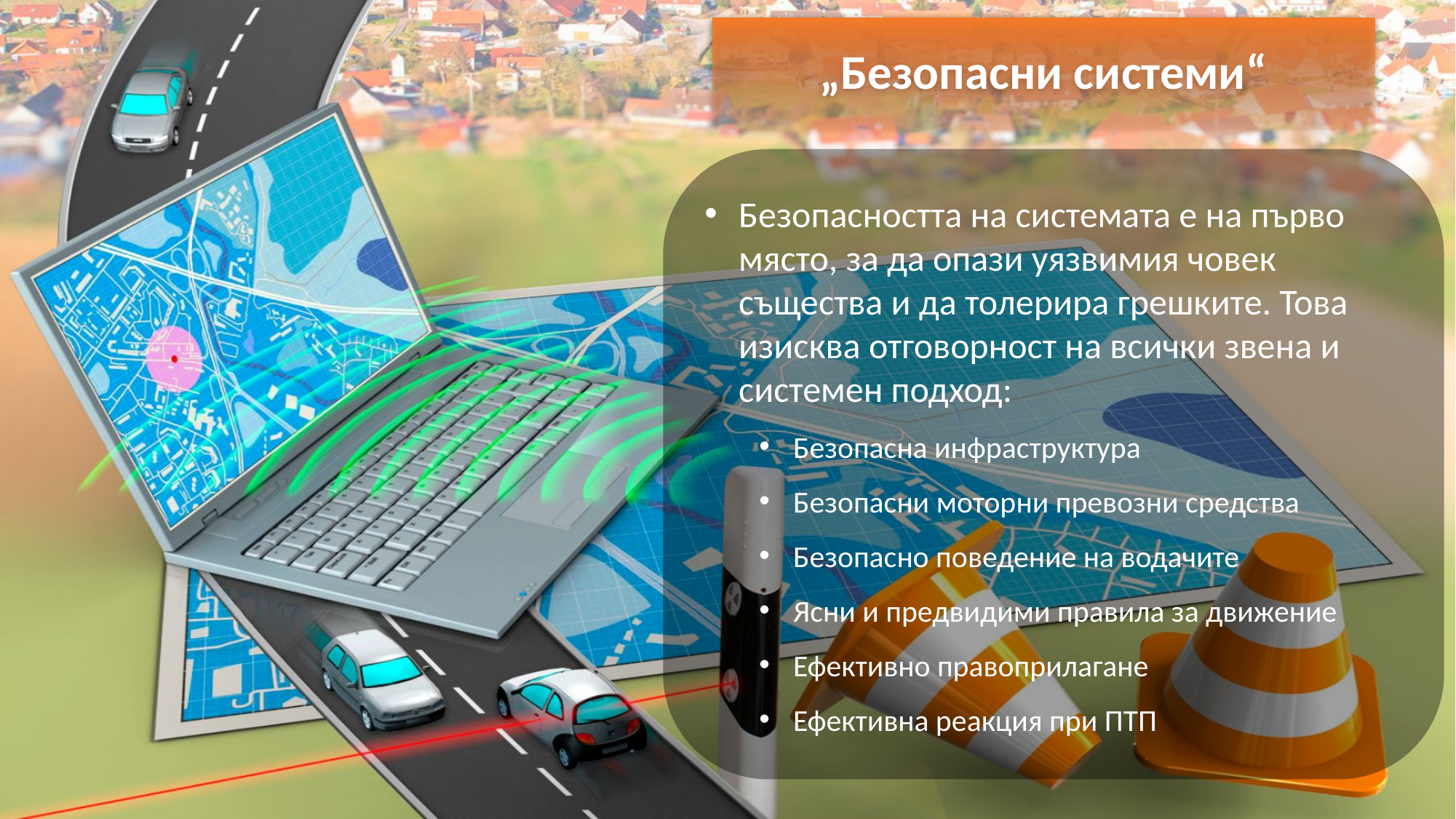

# „Безопасни системи“
Безопасността на системата е на първо място, за да опази уязвимия човек същества и да толерира грешките. Това изисква отговорност на всички звена и системен подход:
Безопасна инфраструктура
Безопасни моторни превозни средства
Безопасно поведение на водачите
Ясни и предвидими правила за движение
Ефективно правоприлагане
Ефективна реакция при ПТП